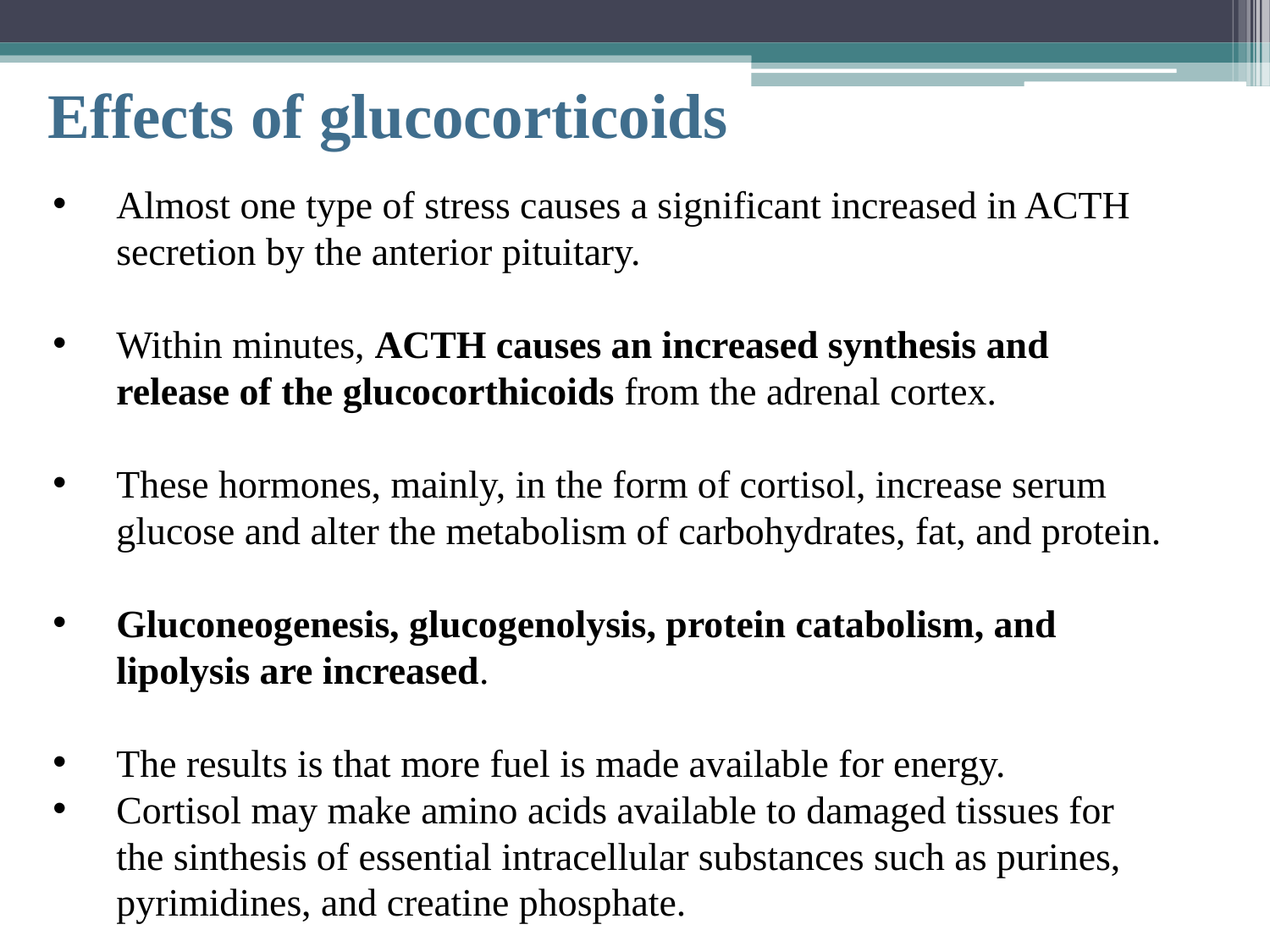

# Effects of glucocorticoids
Almost one type of stress causes a significant increased in ACTH secretion by the anterior pituitary.

Within minutes, ACTH causes an increased synthesis and release of the glucocorthicoids from the adrenal cortex.

These hormones, mainly, in the form of cortisol, increase serum glucose and alter the metabolism of carbohydrates, fat, and protein.

Gluconeogenesis, glucogenolysis, protein catabolism, and lipolysis are increased.

The results is that more fuel is made available for energy.
Cortisol may make amino acids available to damaged tissues for the sinthesis of essential intracellular substances such as purines, pyrimidines, and creatine phosphate.